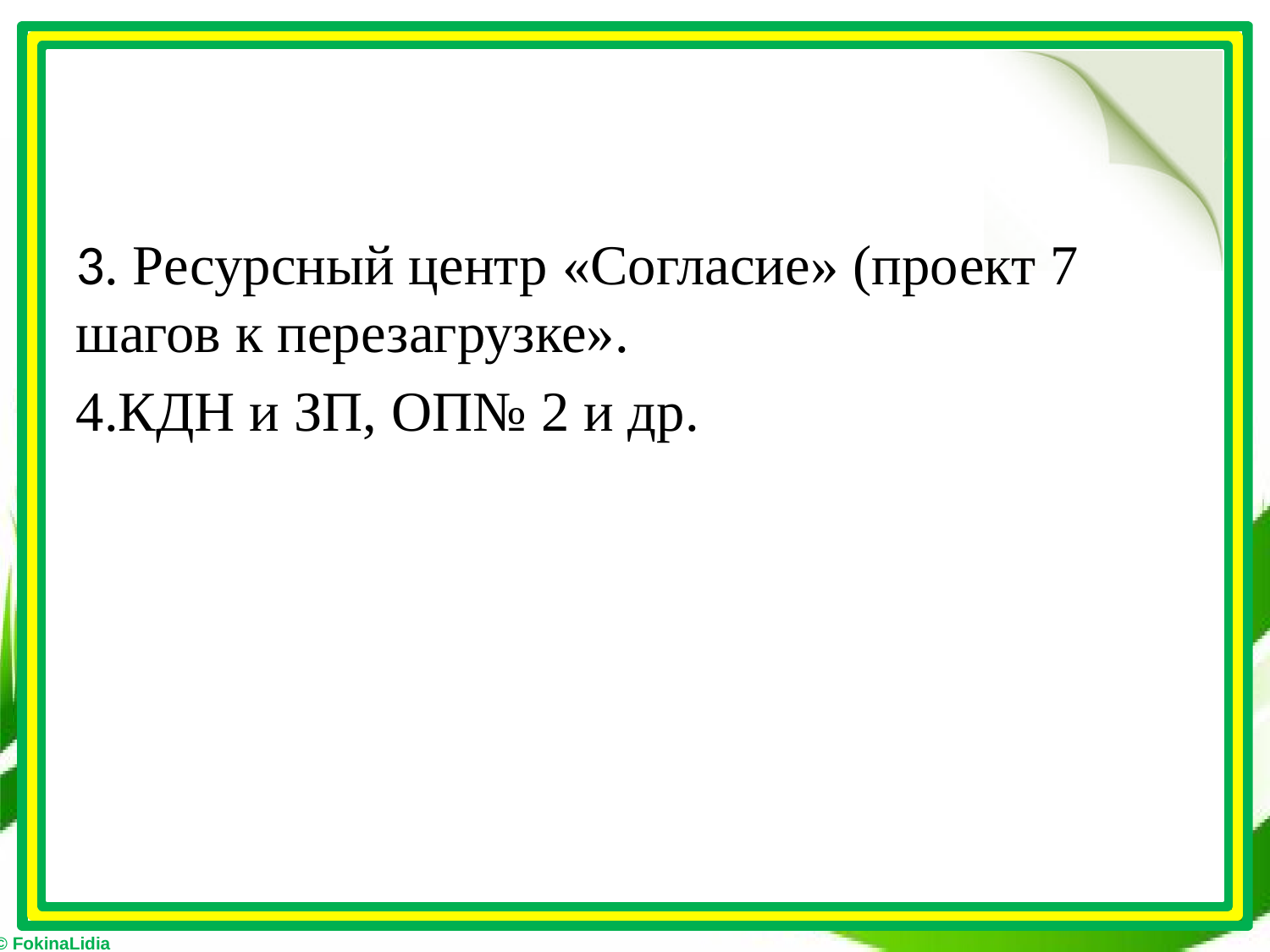

#
3. Ресурсный центр «Согласие» (проект 7 шагов к перезагрузке».
4.КДН и ЗП, ОП№ 2 и др.